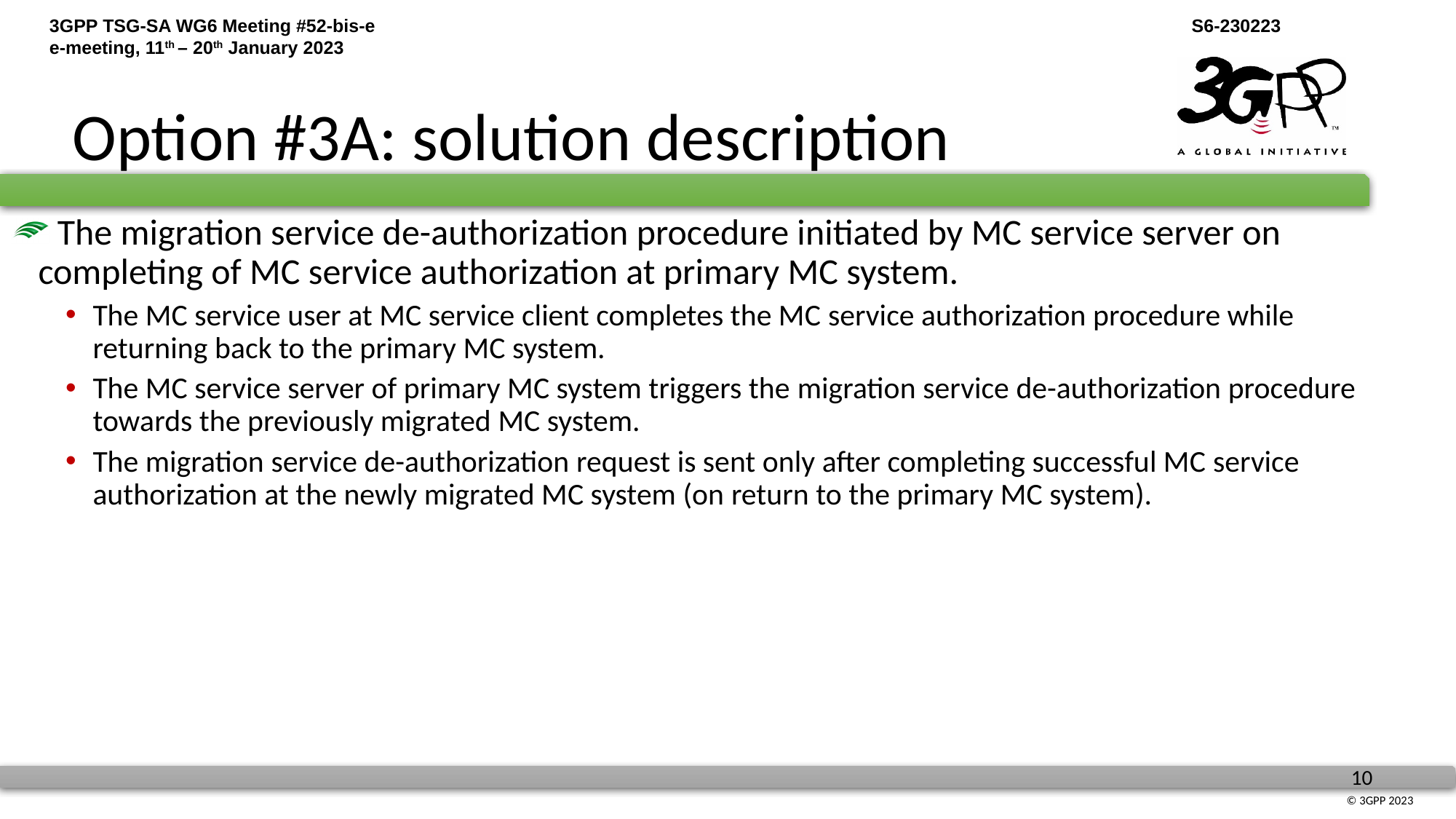

# Option #3A: solution description
 The migration service de-authorization procedure initiated by MC service server on completing of MC service authorization at primary MC system.
The MC service user at MC service client completes the MC service authorization procedure while returning back to the primary MC system.
The MC service server of primary MC system triggers the migration service de-authorization procedure towards the previously migrated MC system.
The migration service de-authorization request is sent only after completing successful MC service authorization at the newly migrated MC system (on return to the primary MC system).